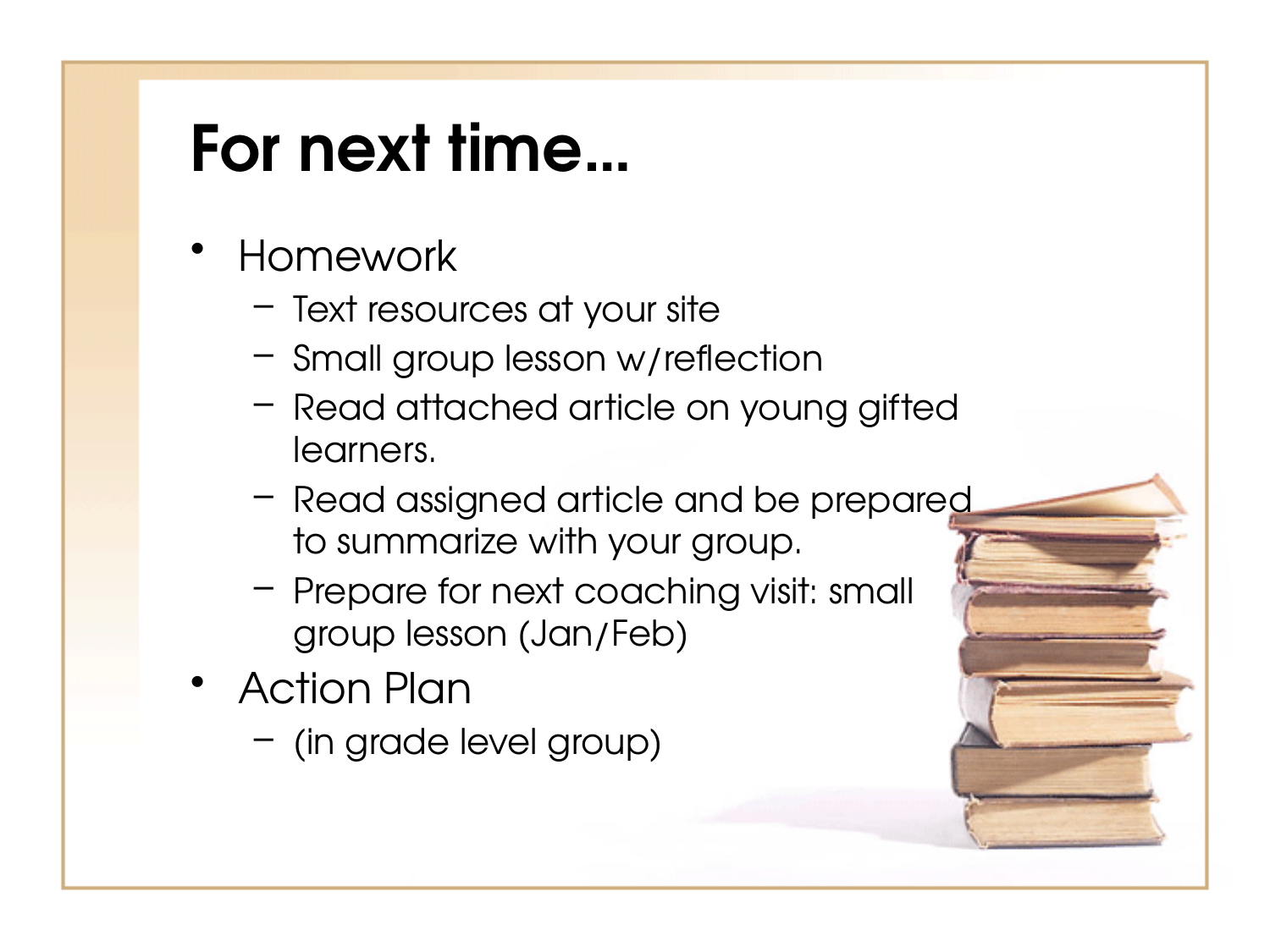

# For next time…
Homework
Text resources at your site
Small group lesson w/reflection
Read attached article on young gifted learners.
Read assigned article and be prepared to summarize with your group.
Prepare for next coaching visit: small group lesson (Jan/Feb)
Action Plan
(in grade level group)